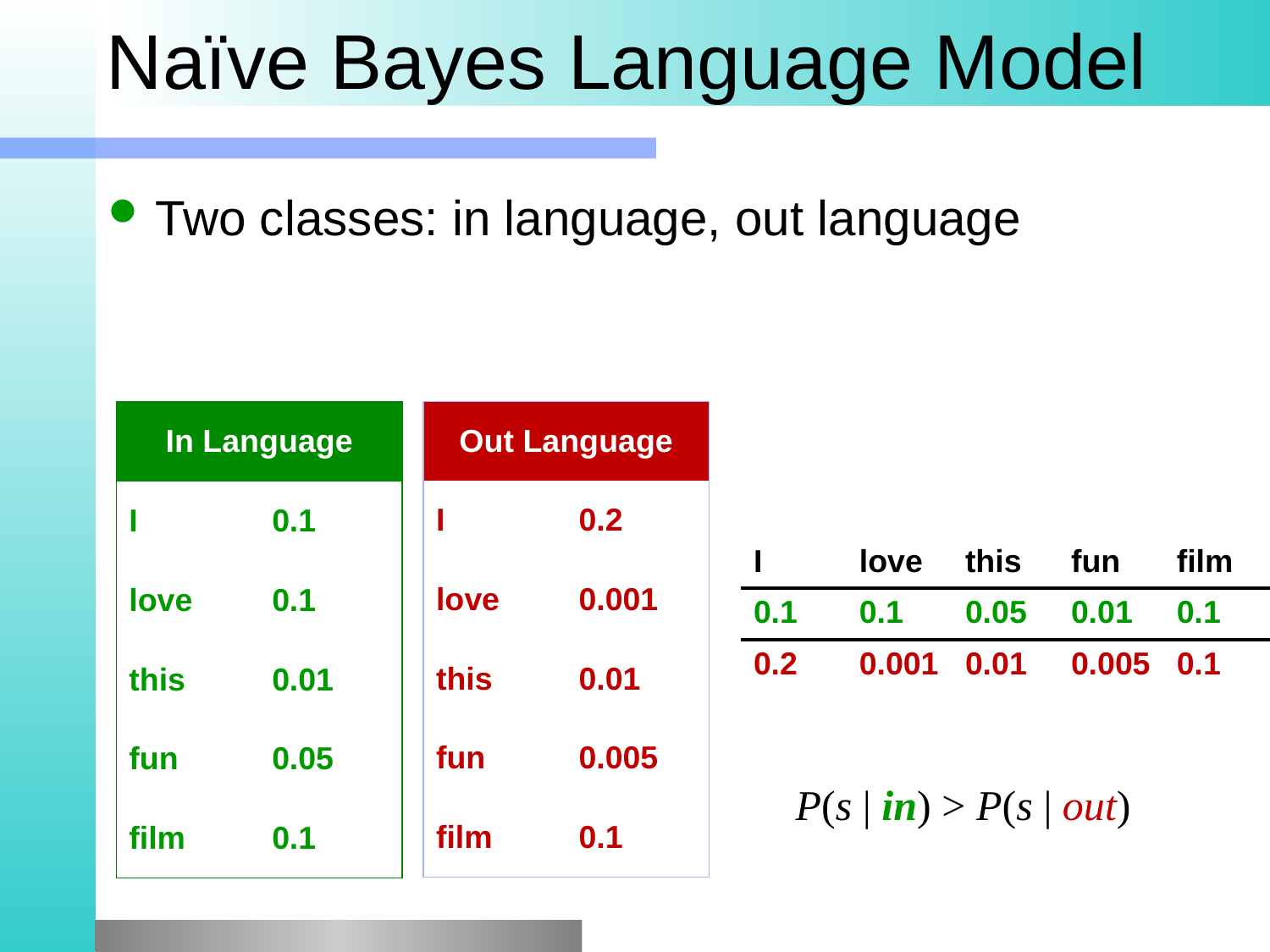

# Naïve Bayes Language Model
Two classes: in language, out language
| Out Language |  |
| --- | --- |
| I | 0.2 |
| love | 0.001 |
| this | 0.01 |
| fun | 0.005 |
| film | 0.1 |
| In Language |  |
| --- | --- |
| I | 0.1 |
| love | 0.1 |
| this | 0.01 |
| fun | 0.05 |
| film | 0.1 |
| I | love | this | fun | film |
| --- | --- | --- | --- | --- |
| 0.1 | 0.1 | 0.05 | 0.01 | 0.1 |
| 0.2 | 0.001 | 0.01 | 0.005 | 0.1 |
P(s | in) > P(s | out)